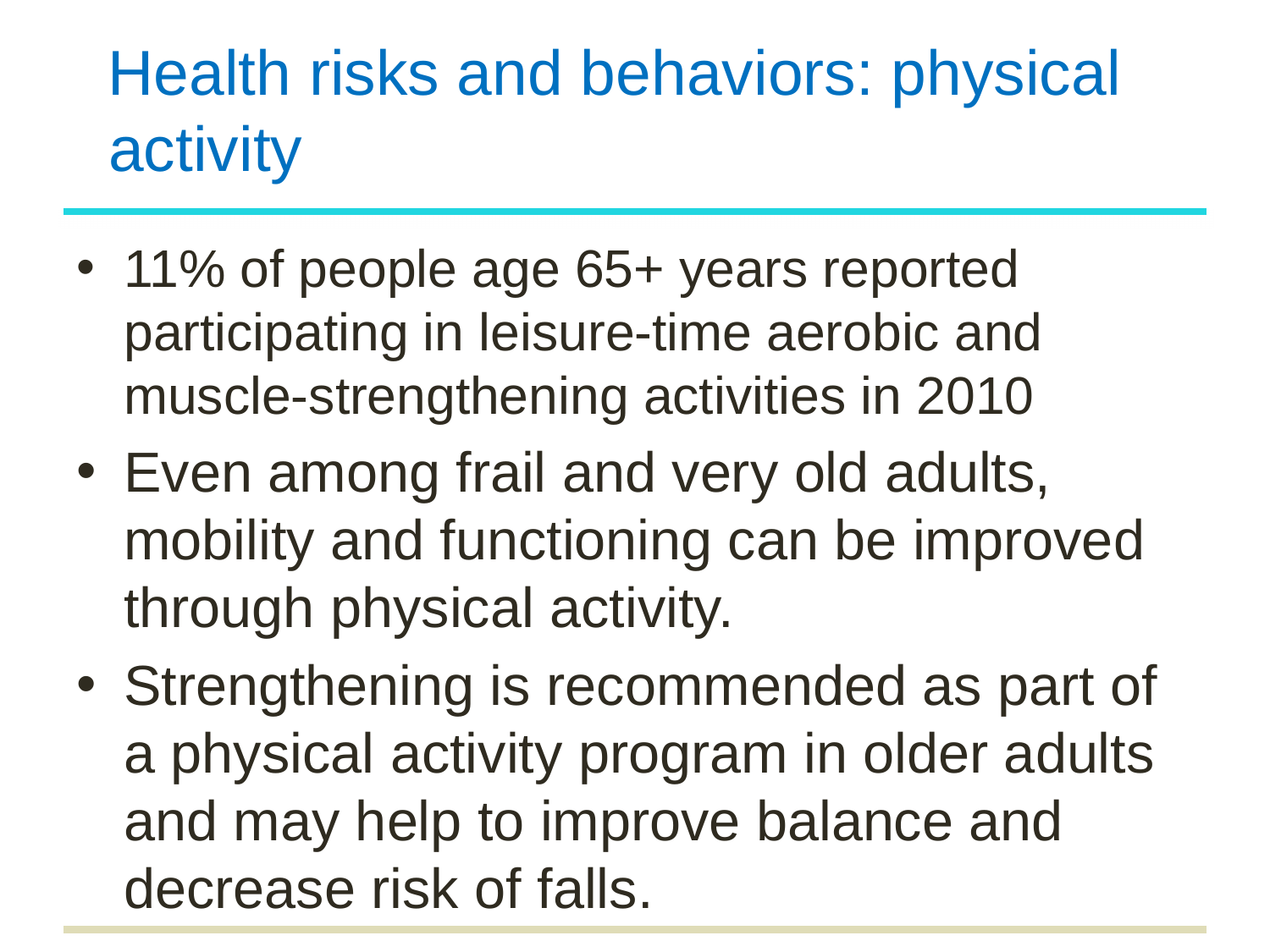

# Health risks and behaviors: physical activity
11% of people age 65+ years reported participating in leisure-time aerobic and muscle-strengthening activities in 2010
Even among frail and very old adults, mobility and functioning can be improved through physical activity.
Strengthening is recommended as part of a physical activity program in older adults and may help to improve balance and decrease risk of falls.